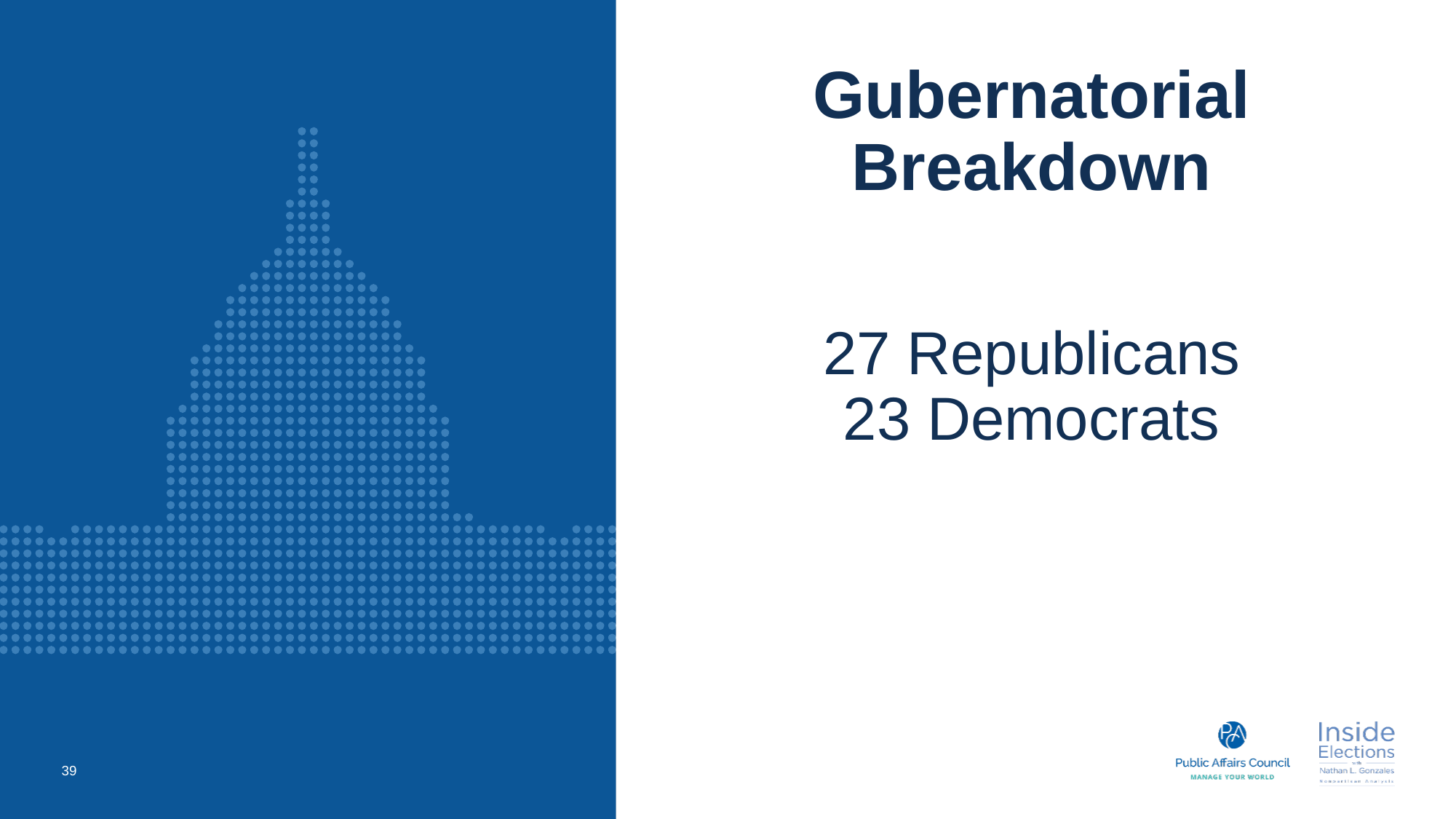

# Gubernatorial Breakdown

27 Republicans
23 Democrats